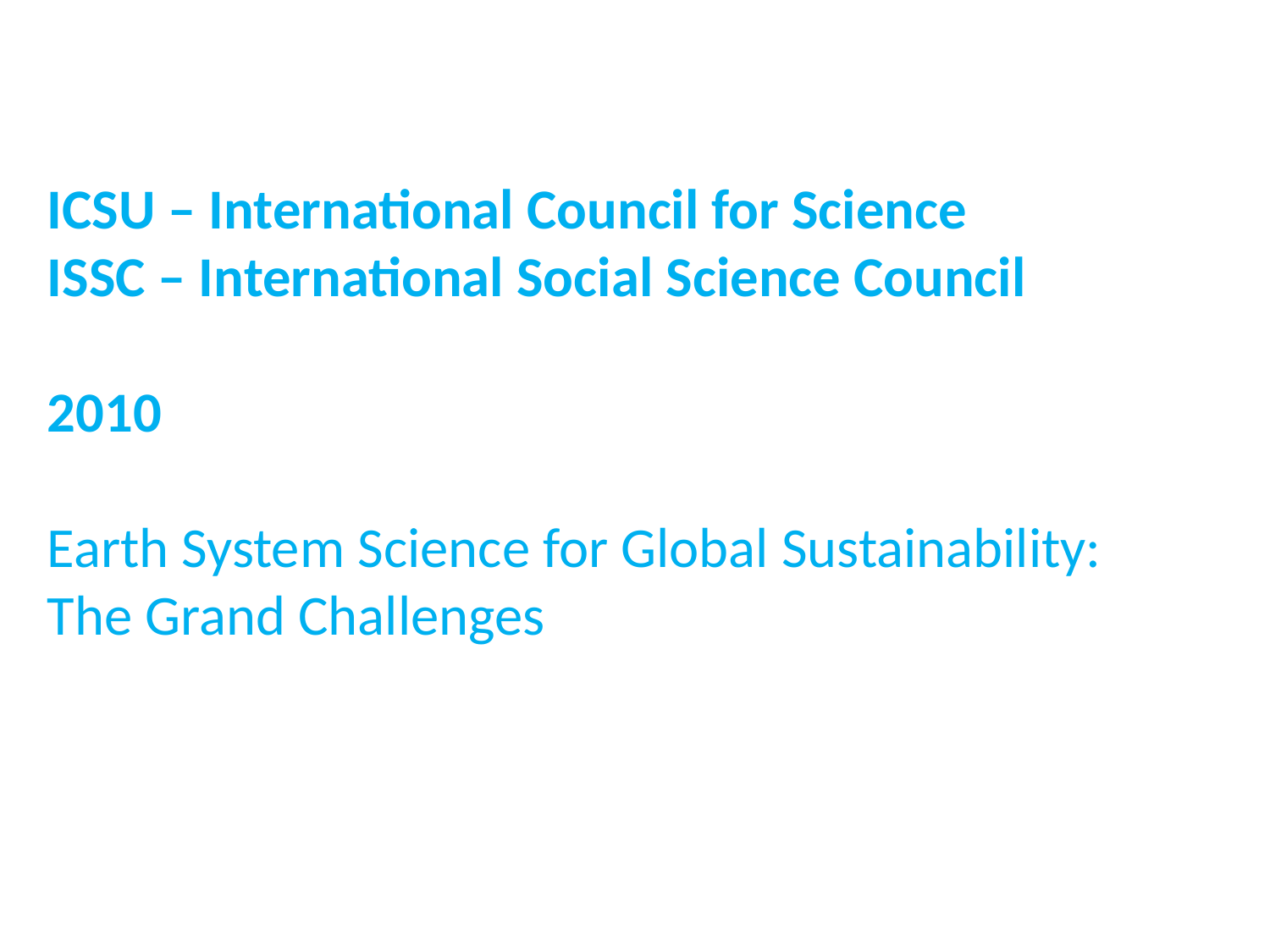

ICSU – International Council for Science
ISSC – International Social Science Council

2010

Earth System Science for Global Sustainability:
The Grand Challenges